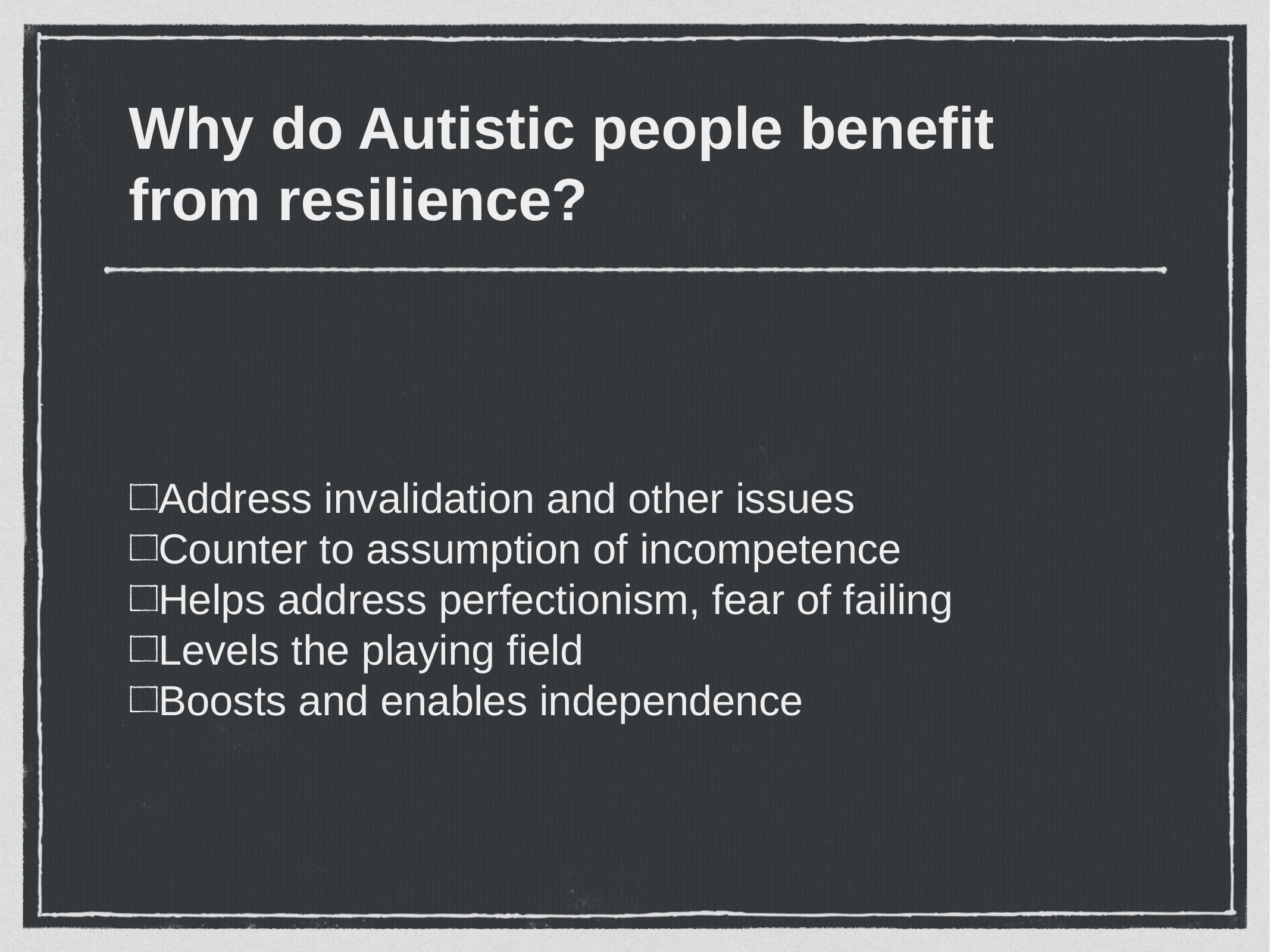

Why do Autistic people benefit from resilience?
Address invalidation and other issues
Counter to assumption of incompetence
Helps address perfectionism, fear of failing
Levels the playing field
Boosts and enables independence